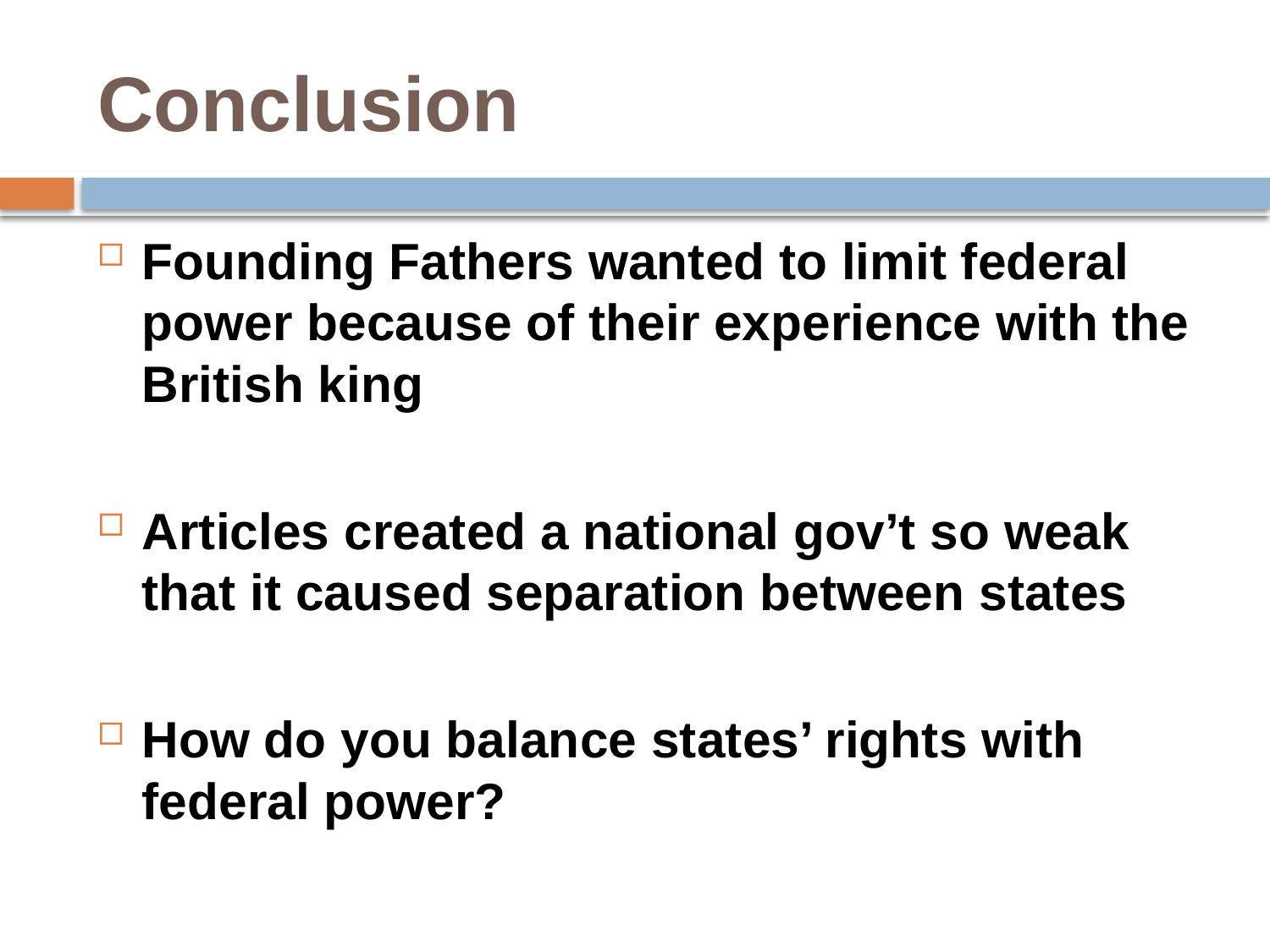

# Conclusion
Founding Fathers wanted to limit federal power because of their experience with the British king

Articles created a national gov’t so weak that it caused separation between states

How do you balance states’ rights with federal power?